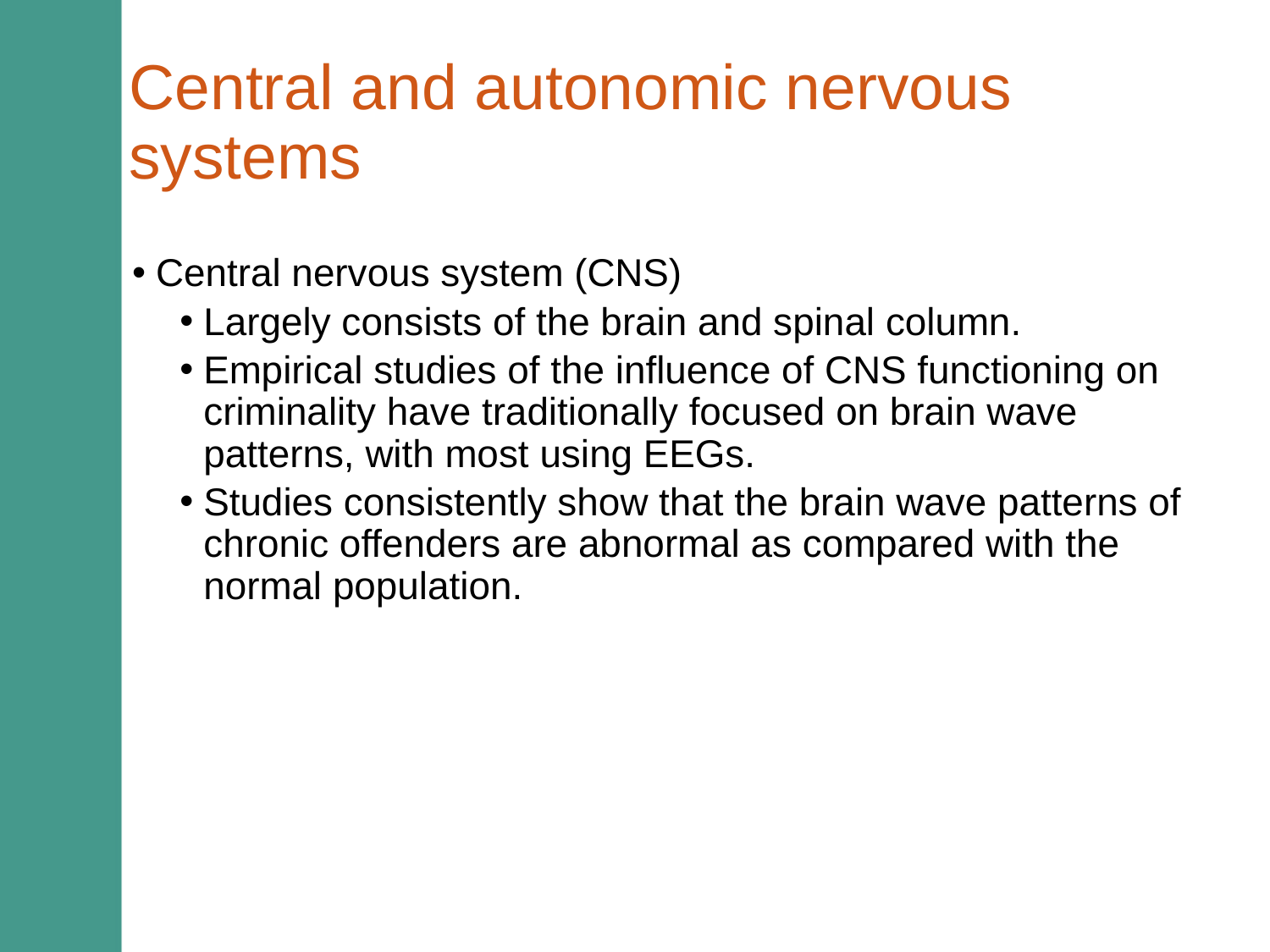

# Central and autonomic nervous systems
Central nervous system (CNS)
Largely consists of the brain and spinal column.
Empirical studies of the influence of CNS functioning on criminality have traditionally focused on brain wave patterns, with most using EEGs.
Studies consistently show that the brain wave patterns of chronic offenders are abnormal as compared with the normal population.